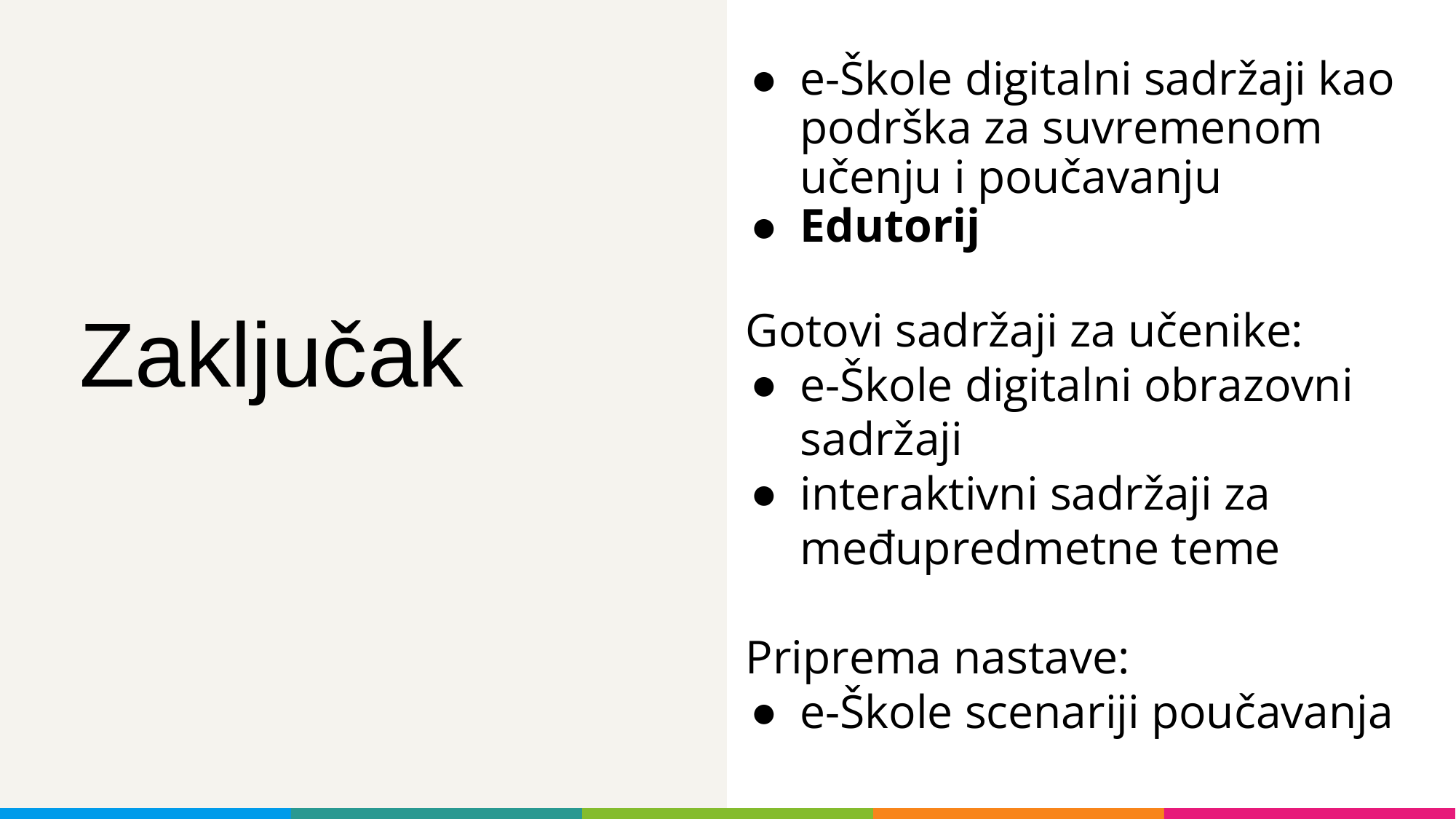

e-Škole digitalni sadržaji kao podrška za suvremenom učenju i poučavanju
Edutorij

Gotovi sadržaji za učenike:
e-Škole digitalni obrazovni sadržaji
interaktivni sadržaji za međupredmetne teme

Priprema nastave:
e-Škole scenariji poučavanja

# Zaključak